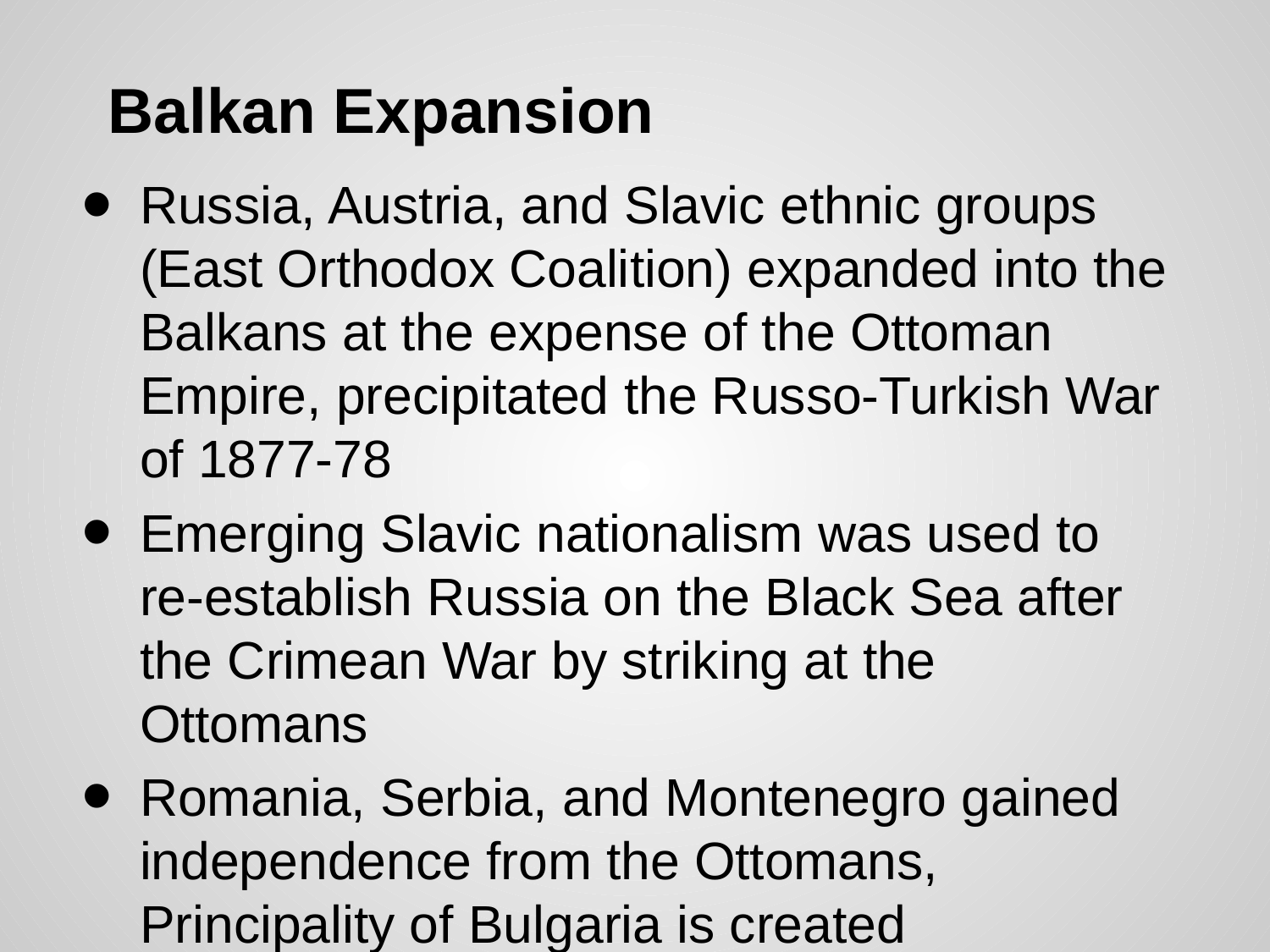

# Balkan Expansion
Russia, Austria, and Slavic ethnic groups (East Orthodox Coalition) expanded into the Balkans at the expense of the Ottoman Empire, precipitated the Russo-Turkish War of 1877-78
Emerging Slavic nationalism was used to re-establish Russia on the Black Sea after the Crimean War by striking at the Ottomans
Romania, Serbia, and Montenegro gained independence from the Ottomans, Principality of Bulgaria is created